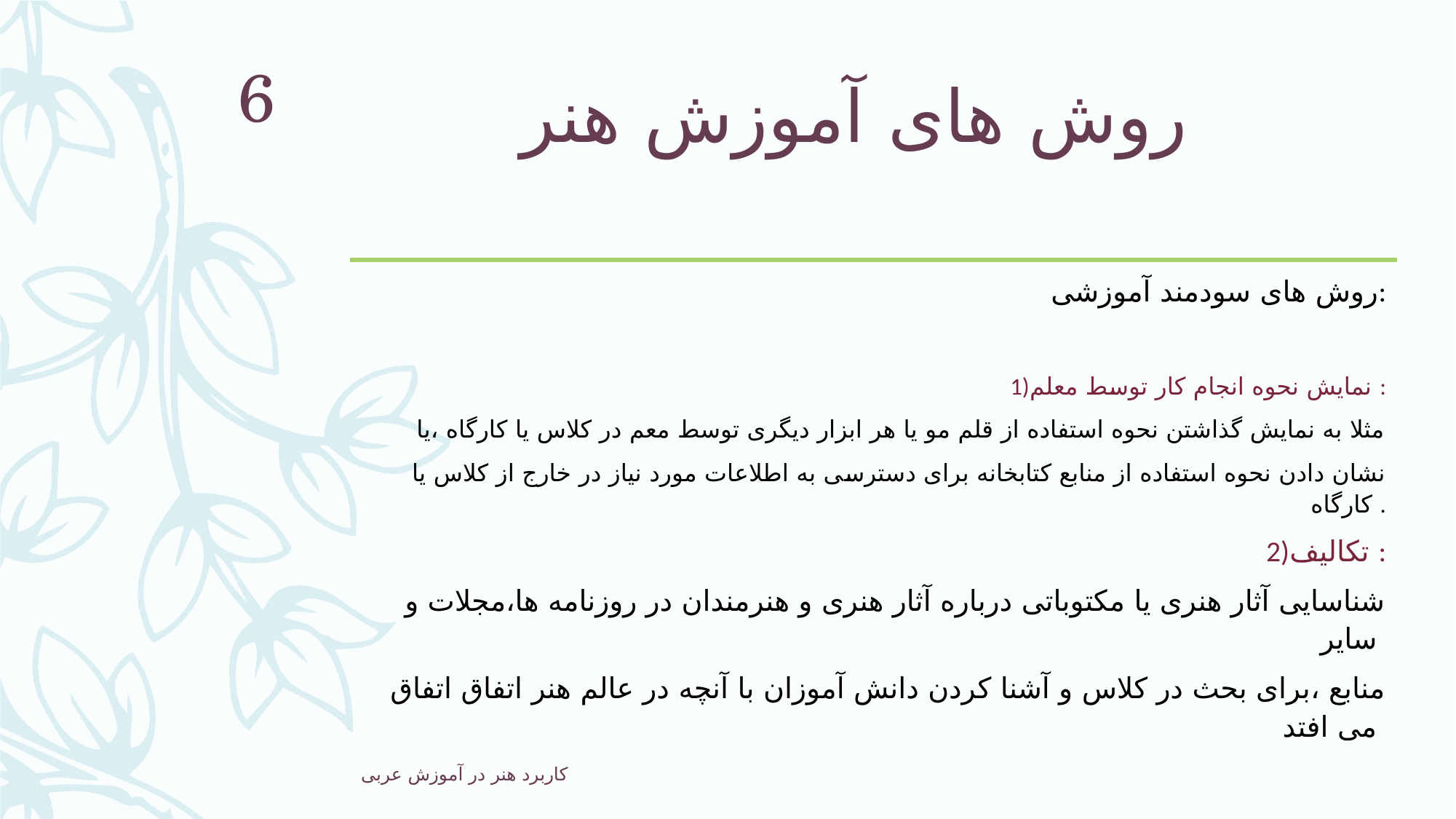

# روش های آموزش هنر
6
روش های سودمند آموزشی:

1)نمایش نحوه انجام کار توسط معلم :
مثلا به نمایش گذاشتن نحوه استفاده از قلم مو یا هر ابزار دیگری توسط معم در کلاس یا کارگاه ،یا
 نشان دادن نحوه استفاده از منابع کتابخانه برای دسترسی به اطلاعات مورد نیاز در خارج از کلاس یا کارگاه .
2)تکالیف :
شناسایی آثار هنری یا مکتوباتی درباره آثار هنری و هنرمندان در روزنامه ها،مجلات و سایر
منابع ،برای بحث در کلاس و آشنا کردن دانش آموزان با آنچه در عالم هنر اتفاق اتفاق می افتد

کاربرد هنر در آموزش عربی